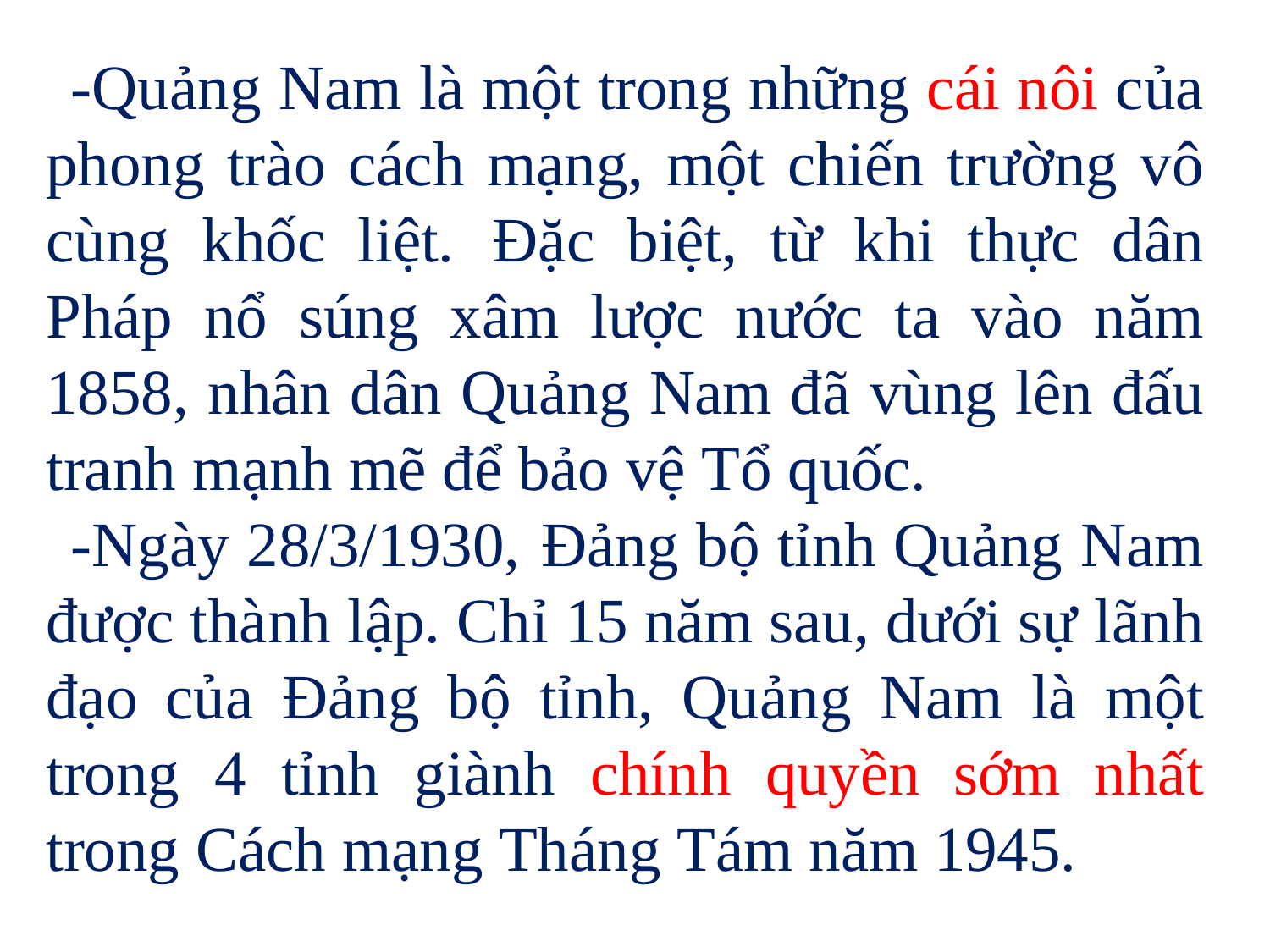

-Quảng Nam là một trong những cái nôi của phong trào cách mạng, một chiến trường vô cùng khốc liệt. Đặc biệt, từ khi thực dân Pháp nổ súng xâm lược nước ta vào năm 1858, nhân dân Quảng Nam đã vùng lên đấu tranh mạnh mẽ để bảo vệ Tổ quốc.
-Ngày 28/3/1930, Đảng bộ tỉnh Quảng Nam được thành lập. Chỉ 15 năm sau, dưới sự lãnh đạo của Đảng bộ tỉnh, Quảng Nam là một trong 4 tỉnh giành chính quyền sớm nhất trong Cách mạng Tháng Tám năm 1945.